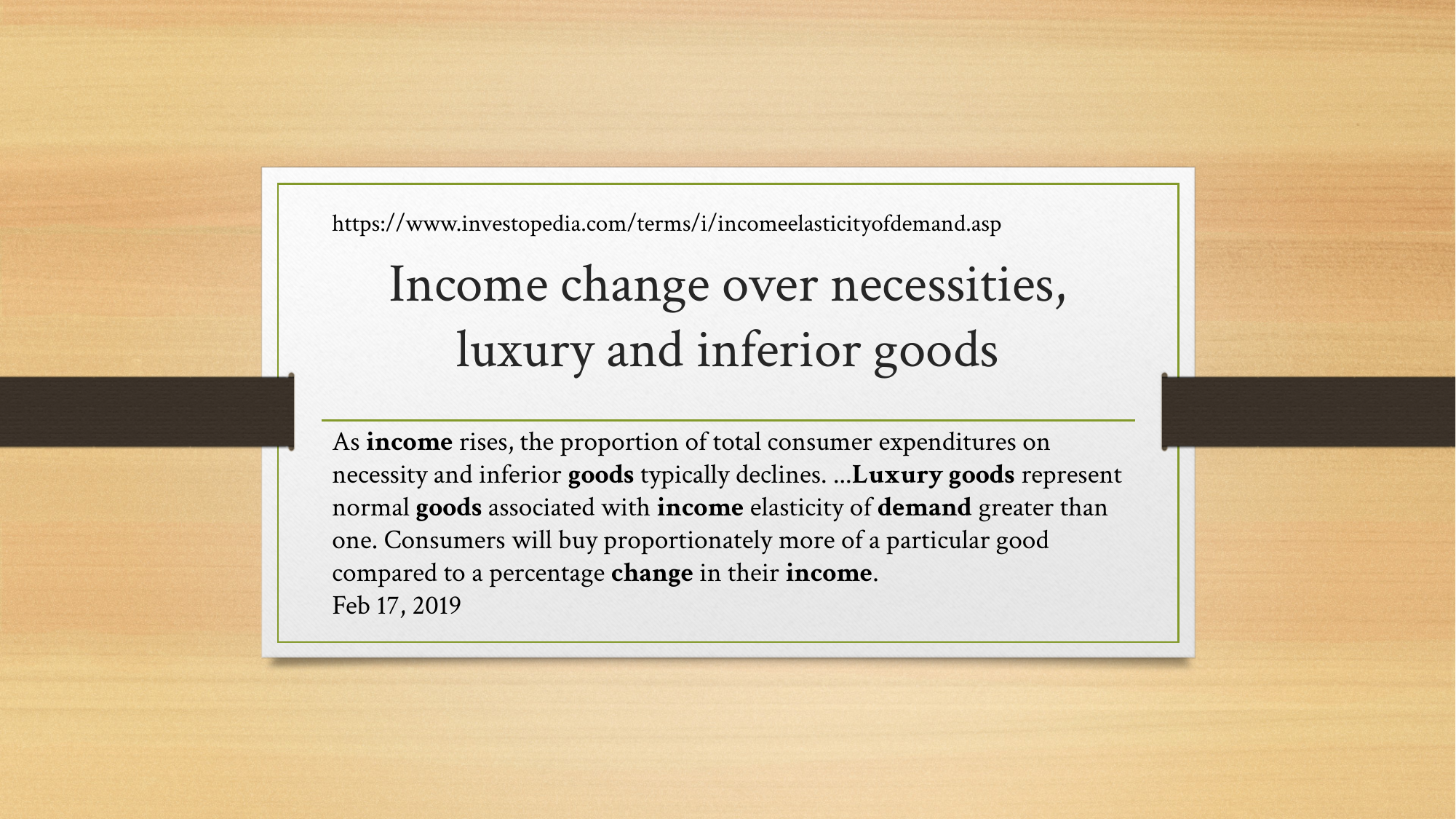

# Income change over necessities, luxury and inferior goods
https://www.investopedia.com/terms/i/incomeelasticityofdemand.asp
As income rises, the proportion of total consumer expenditures on necessity and inferior goods typically declines. ...Luxury goods represent normal goods associated with income elasticity of demand greater than one. Consumers will buy proportionately more of a particular good compared to a percentage change in their income.
Feb 17, 2019